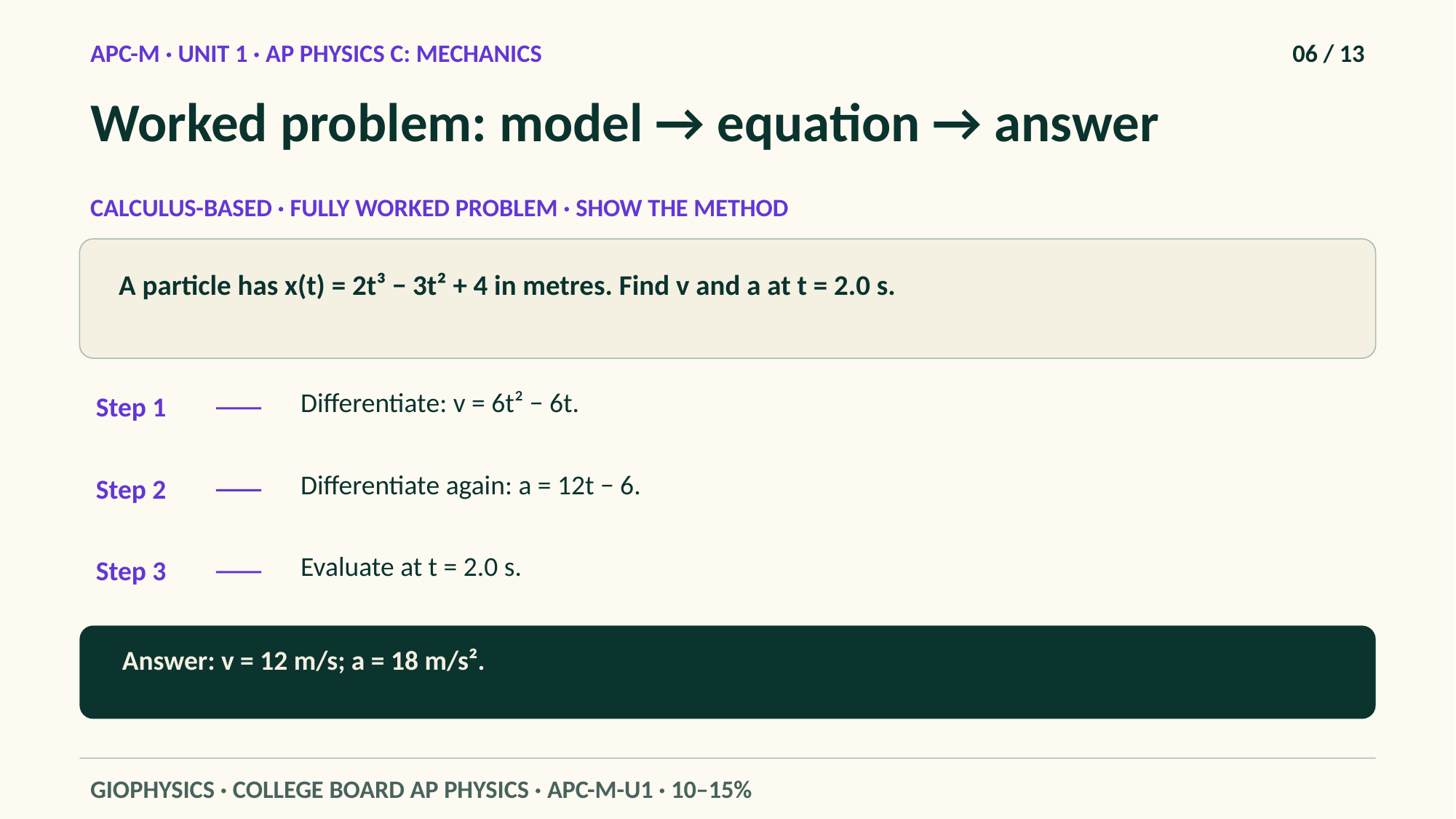

APC-M · UNIT 1 · AP PHYSICS C: MECHANICS
06 / 13
Worked problem: model → equation → answer
CALCULUS-BASED · FULLY WORKED PROBLEM · SHOW THE METHOD

A particle has x(t) = 2t³ − 3t² + 4 in metres. Find v and a at t = 2.0 s.
Differentiate: v = 6t² − 6t.
Step 1

Differentiate again: a = 12t − 6.
Step 2

Evaluate at t = 2.0 s.
Step 3

Answer: v = 12 m/s; a = 18 m/s².

GIOPHYSICS · COLLEGE BOARD AP PHYSICS · APC-M-U1 · 10–15%